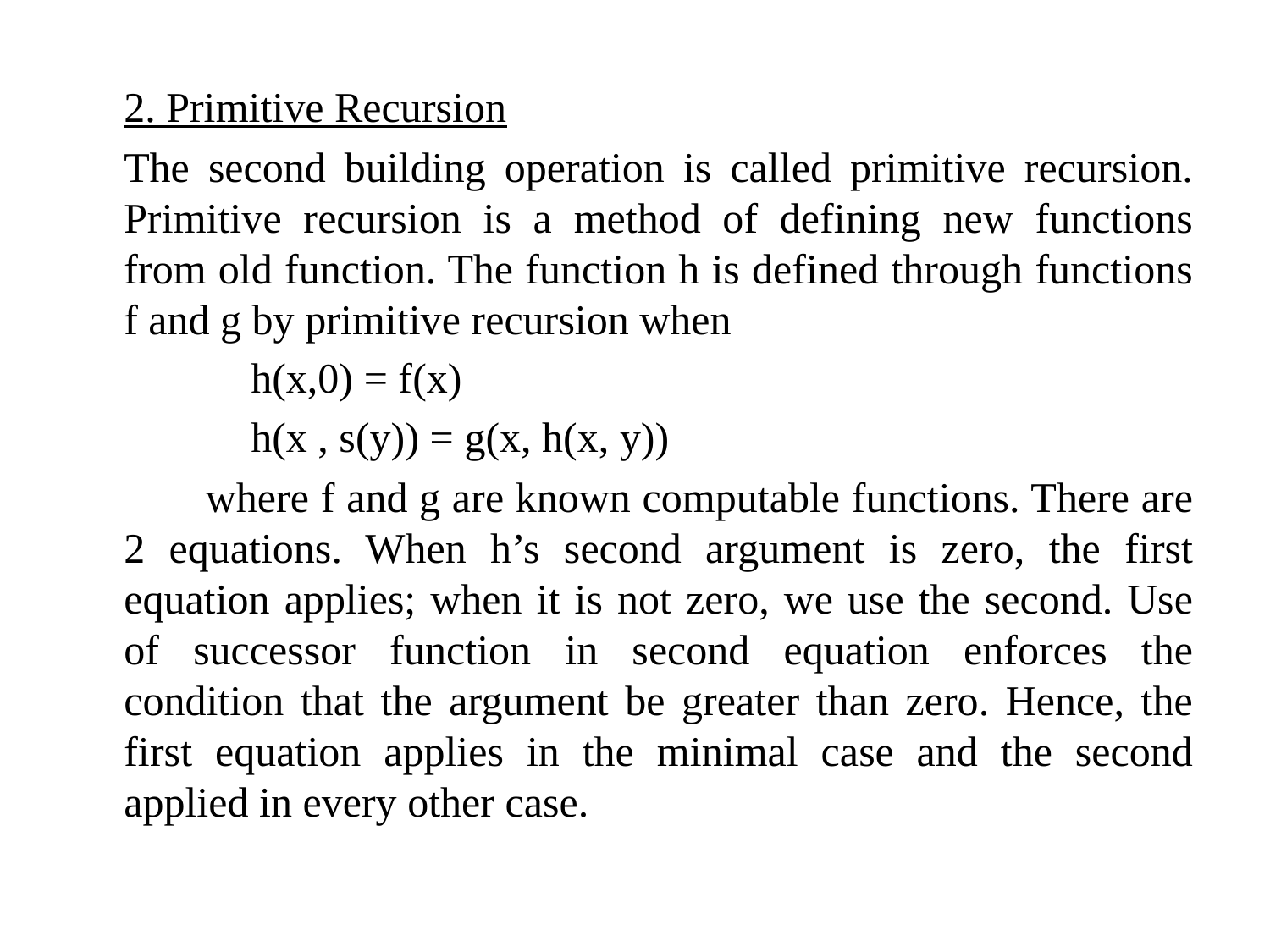

2. Primitive Recursion
The second building operation is called primitive recursion. Primitive recursion is a method of defining new functions from old function. The function h is defined through functions f and g by primitive recursion when
	h(x,0) = f(x)
	h(x , s(y)) = g(x, h(x, y))
       where f and g are known computable functions. There are 2 equations. When h’s second argument is zero, the first equation applies; when it is not zero, we use the second. Use of successor function in second equation enforces the condition that the argument be greater than zero. Hence, the first equation applies in the minimal case and the second applied in every other case.